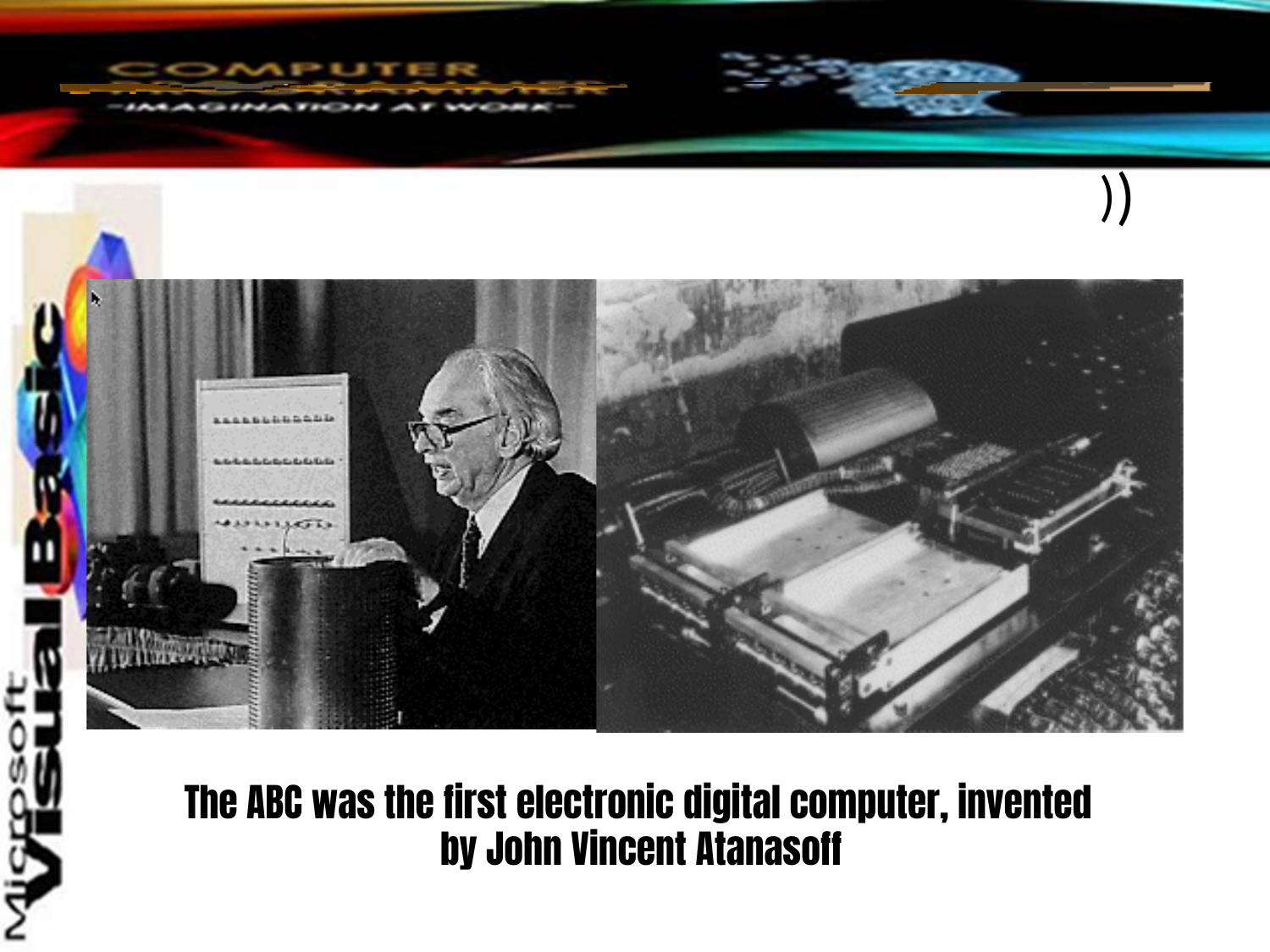

# ))

The ABC was the first electronic digital computer, invented  by John Vincent Atanasoff